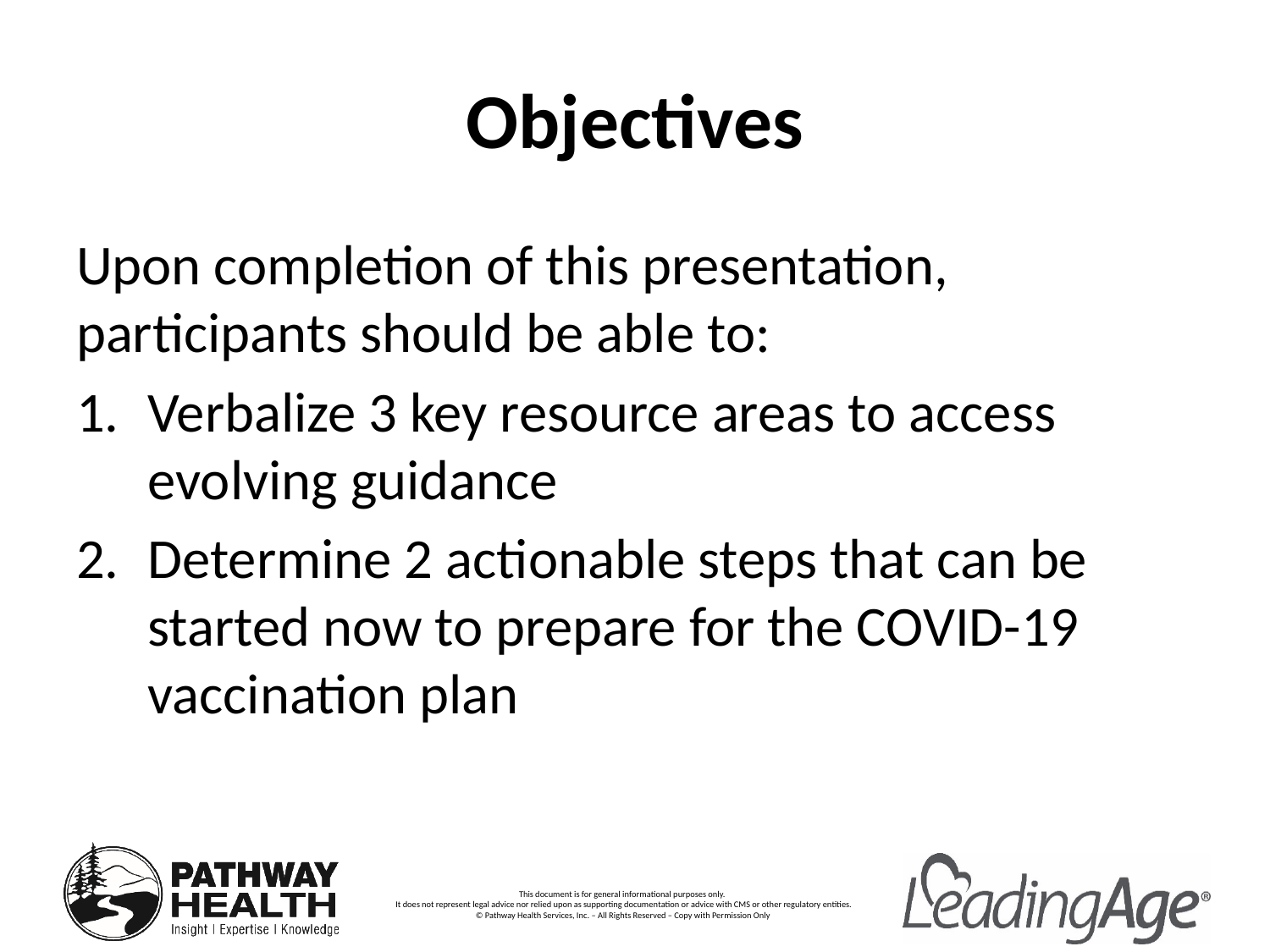

# Objectives
Upon completion of this presentation, participants should be able to:
Verbalize 3 key resource areas to access evolving guidance
Determine 2 actionable steps that can be started now to prepare for the COVID-19 vaccination plan